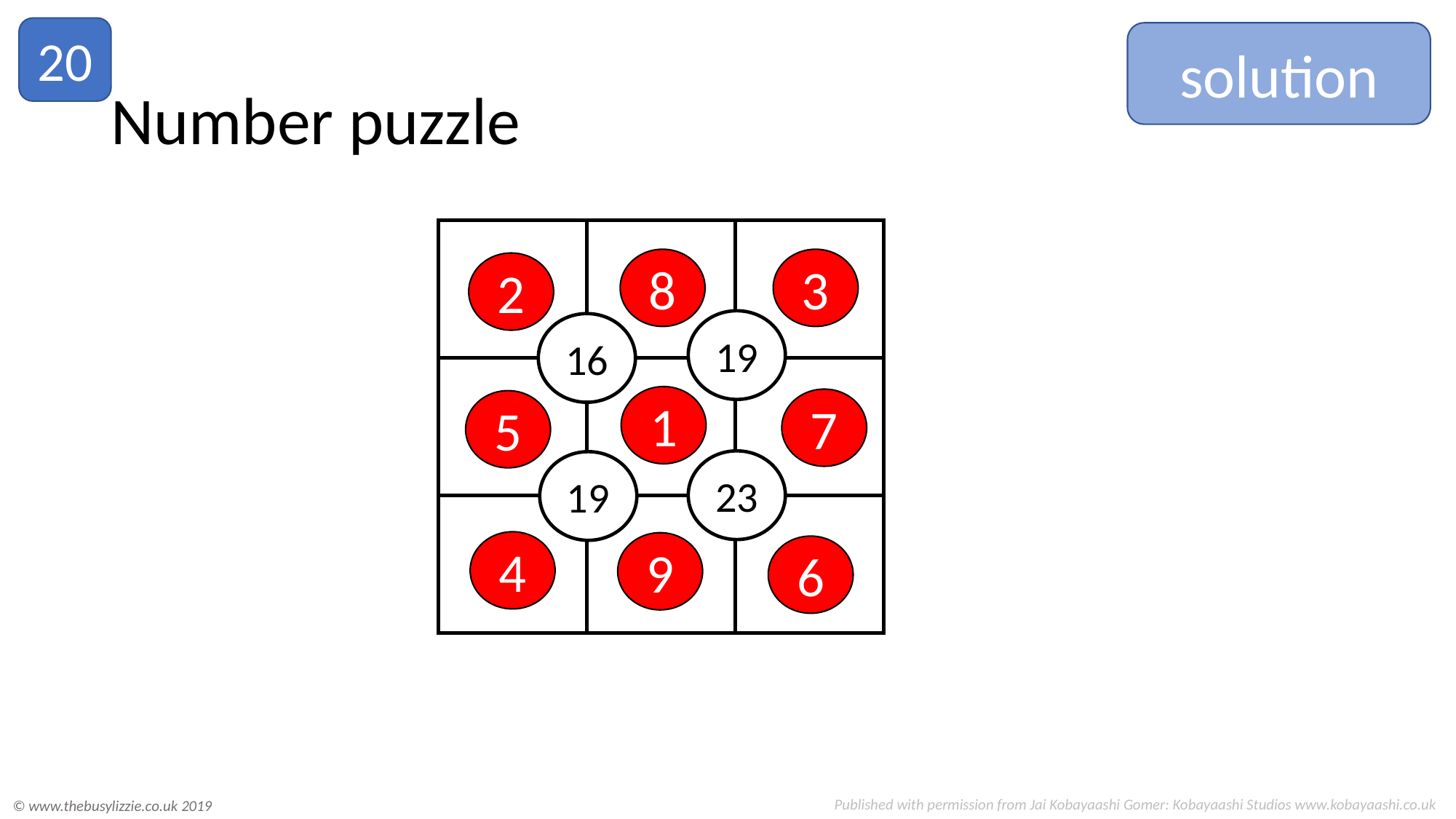

20
solution
# Number puzzle

19
16

23
19

8
3
2
1
7
5
4
9
6
Published with permission from Jai Kobayaashi Gomer: Kobayaashi Studios www.kobayaashi.co.uk
© www.thebusylizzie.co.uk 2019